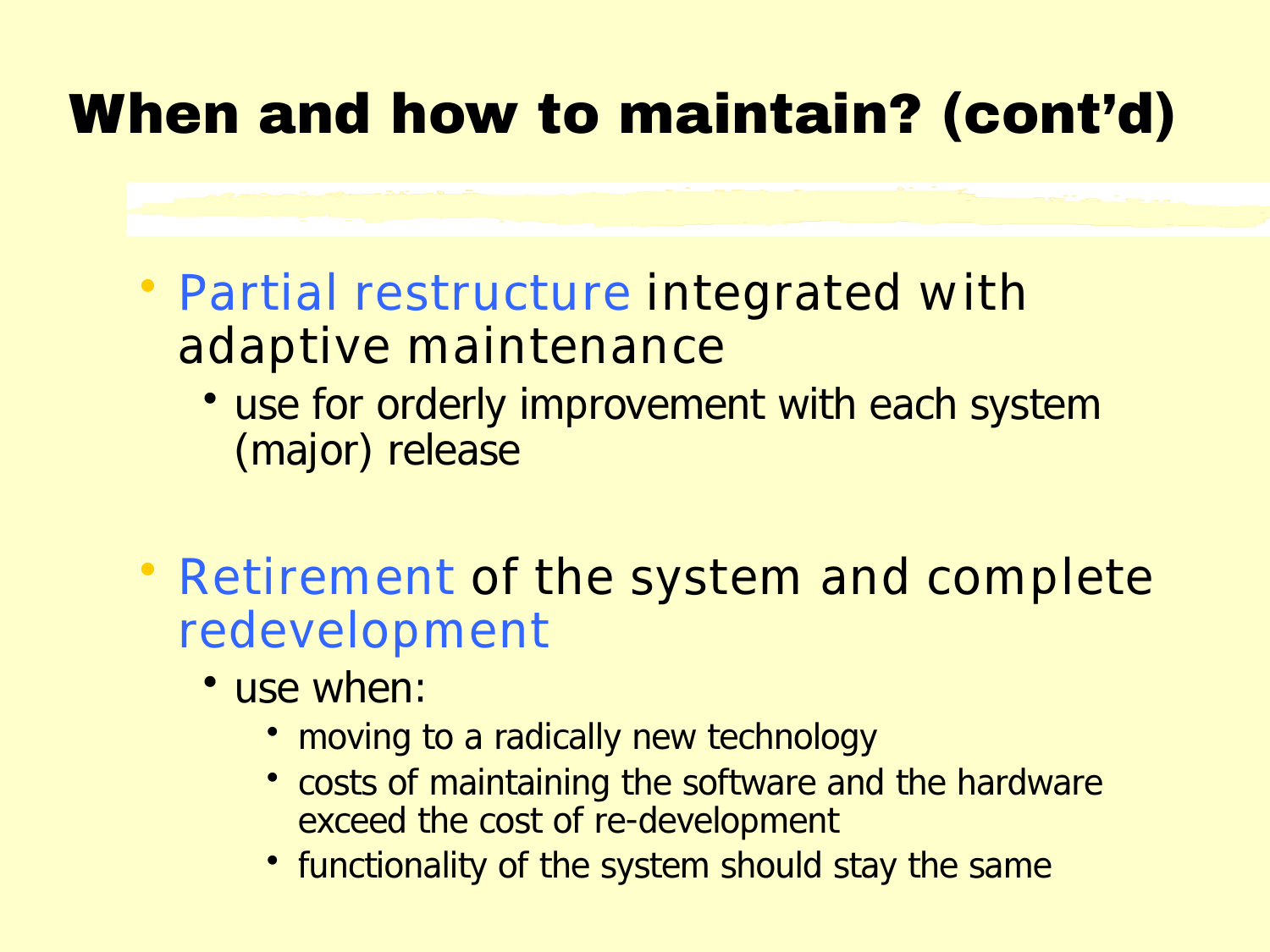

# When and how to maintain? (cont’d)
Partial restructure integrated with adaptive maintenance
use for orderly improvement with each system (major) release

Retirement of the system and complete redevelopment
use when:
moving to a radically new technology
costs of maintaining the software and the hardware exceed the cost of re-development
functionality of the system should stay the same